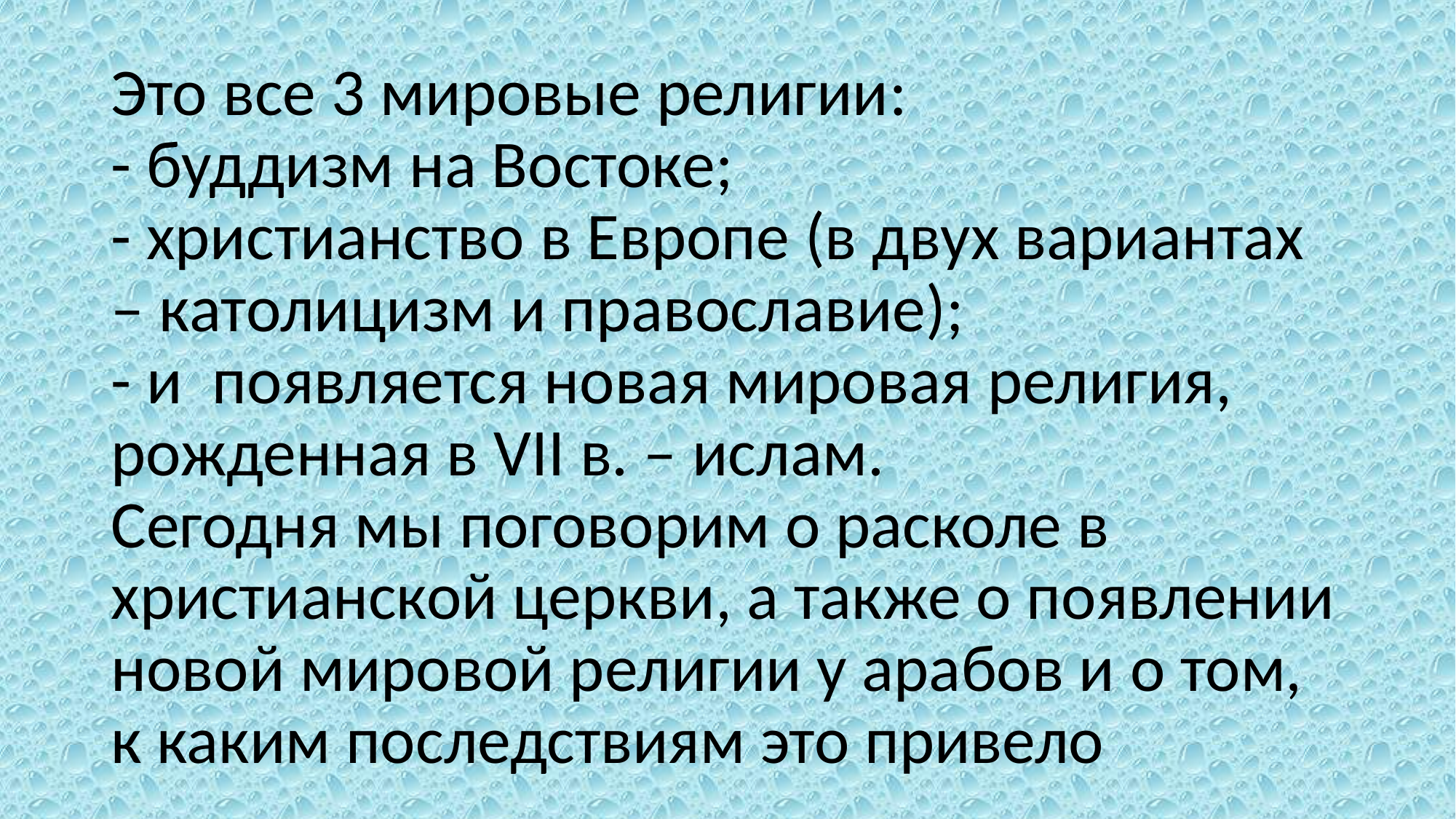

# Это все 3 мировые религии: - буддизм на Востоке; - христианство в Европе (в двух вариантах – католицизм и православие); - и  появляется новая мировая религия, рожденная в VII в. – ислам. Сегодня мы поговорим о расколе в христианской церкви, а также о появлении новой мировой религии у арабов и о том, к каким последствиям это привело